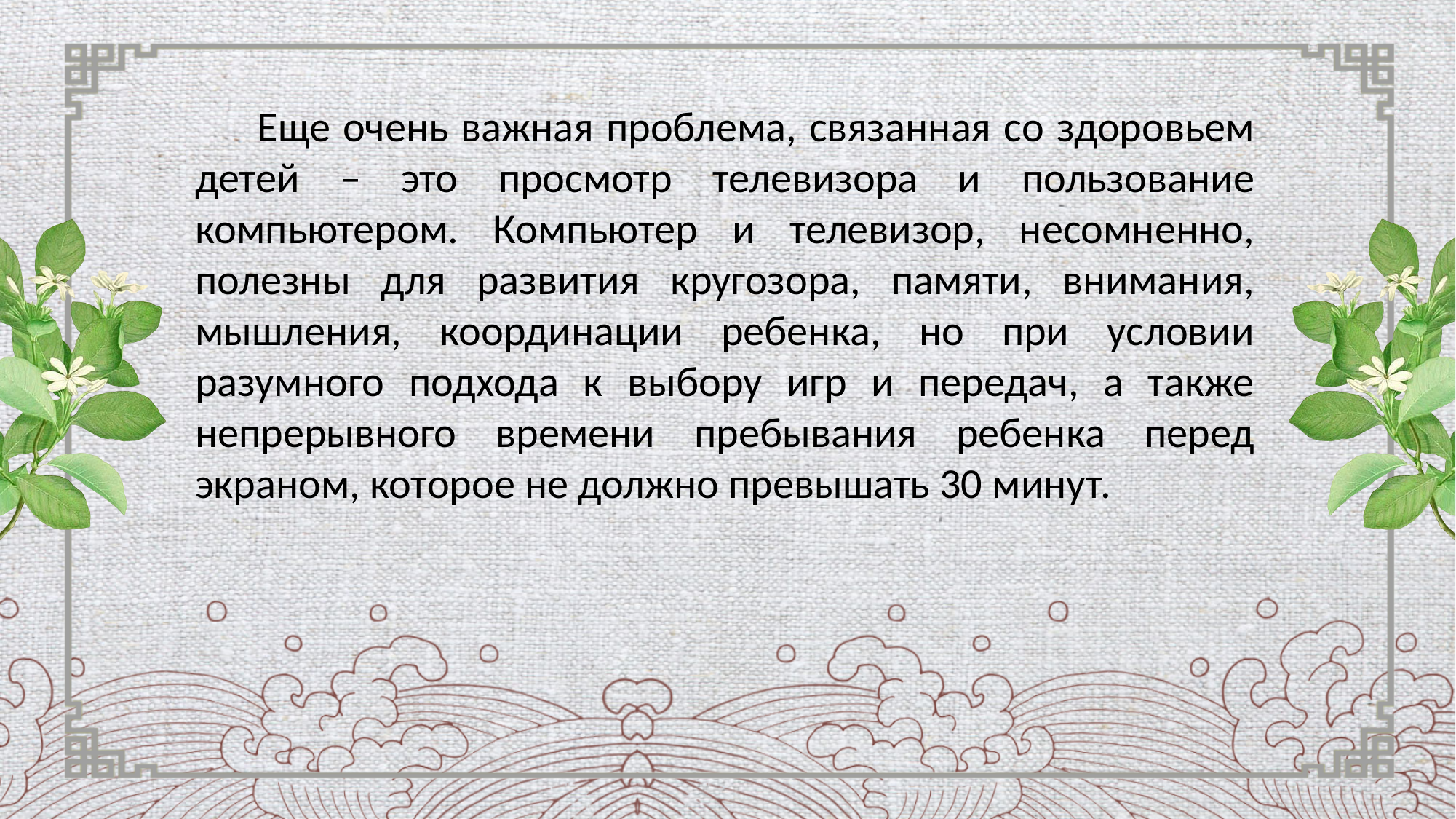

Еще очень важная проблема, связанная со здоровьем детей – это просмотр телевизора и пользование компьютером. Компьютер и телевизор, несомненно, полезны для развития кругозора, памяти, внимания, мышления, координации ребенка, но при условии разумного подхода к выбору игр и передач, а также непрерывного времени пребывания ребенка перед экраном, которое не должно превышать 30 минут.